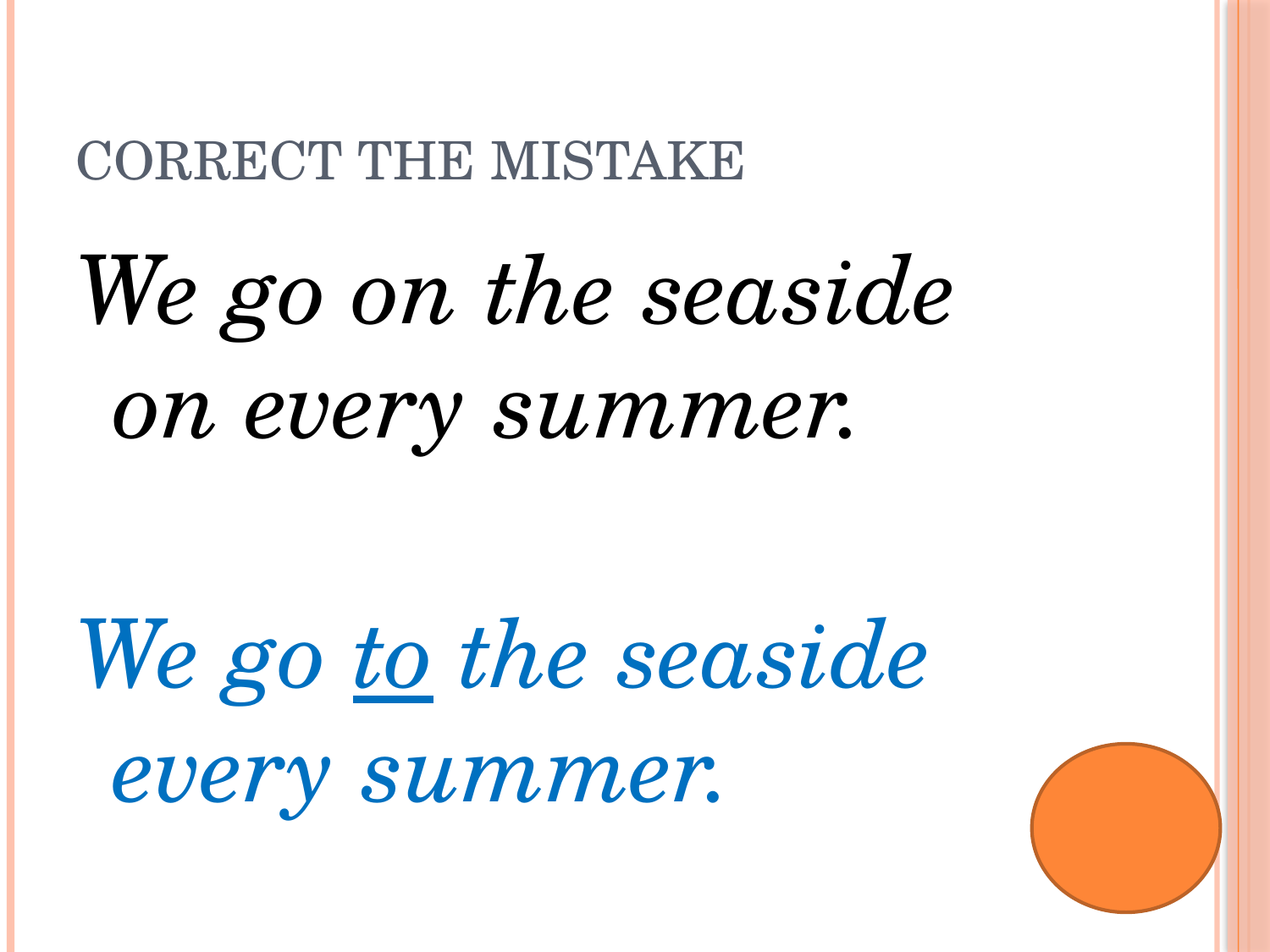

# Correct the mistake
We go on the seaside on every summer.

We go to the seaside every summer.